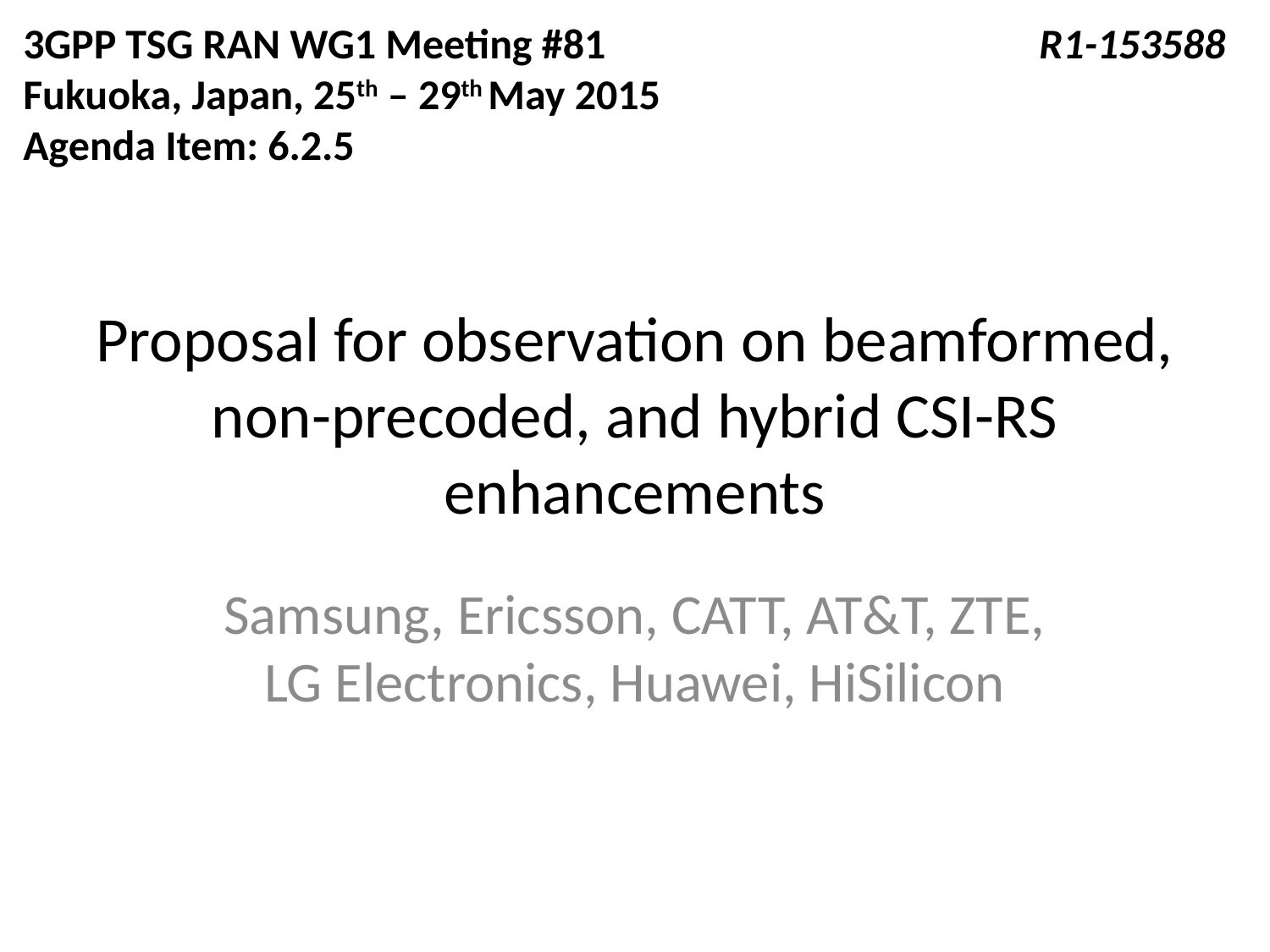

3GPP TSG RAN WG1 Meeting #81				R1-153588
Fukuoka, Japan, 25th – 29th May 2015
Agenda Item: 6.2.5
# Proposal for observation on beamformed, non-precoded, and hybrid CSI-RS enhancements
Samsung, Ericsson, CATT, AT&T, ZTE, LG Electronics, Huawei, HiSilicon